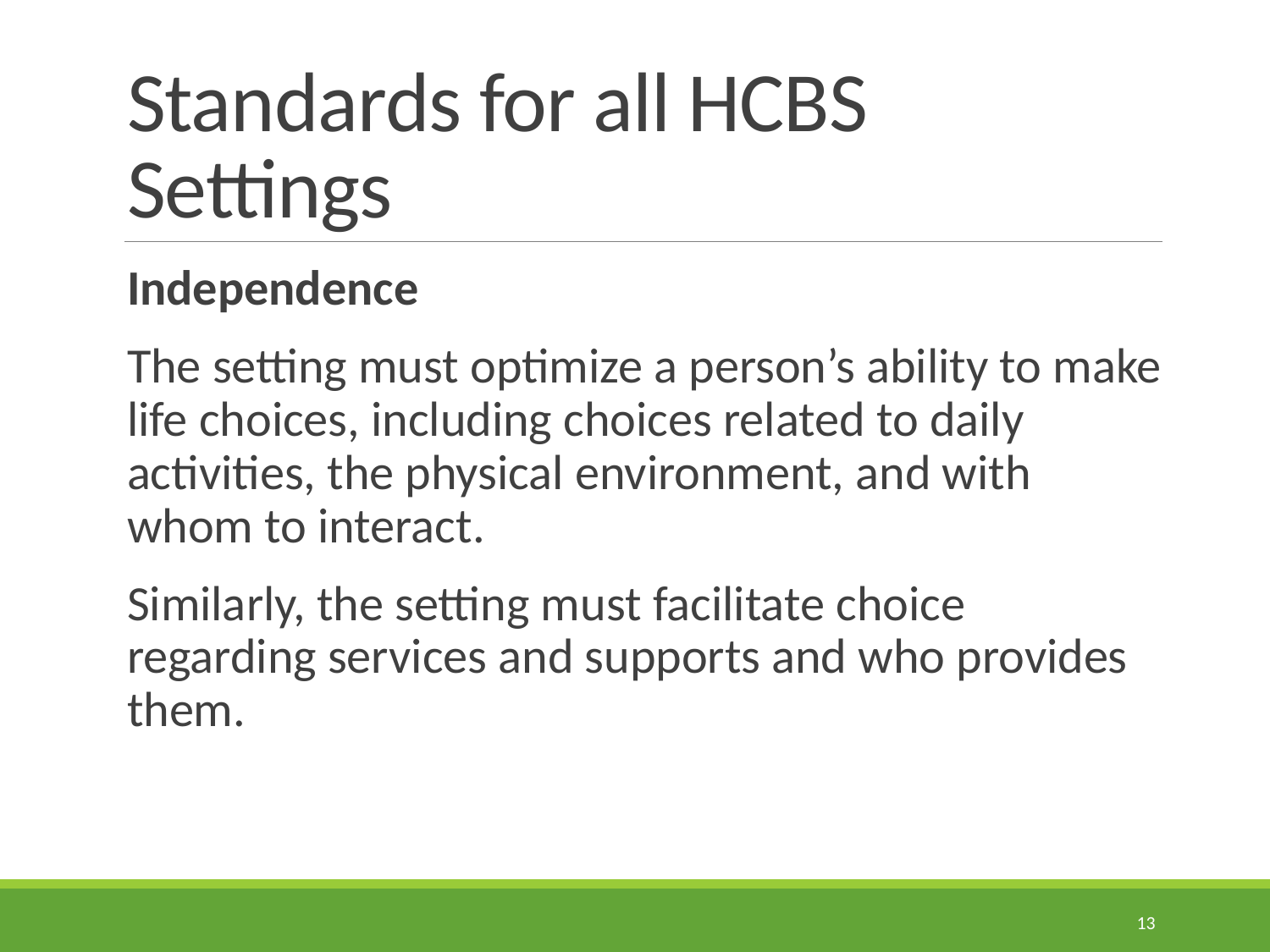

# Standards for all HCBS Settings
Independence
The setting must optimize a person’s ability to make life choices, including choices related to daily activities, the physical environment, and with whom to interact.
Similarly, the setting must facilitate choice regarding services and supports and who provides them.
13